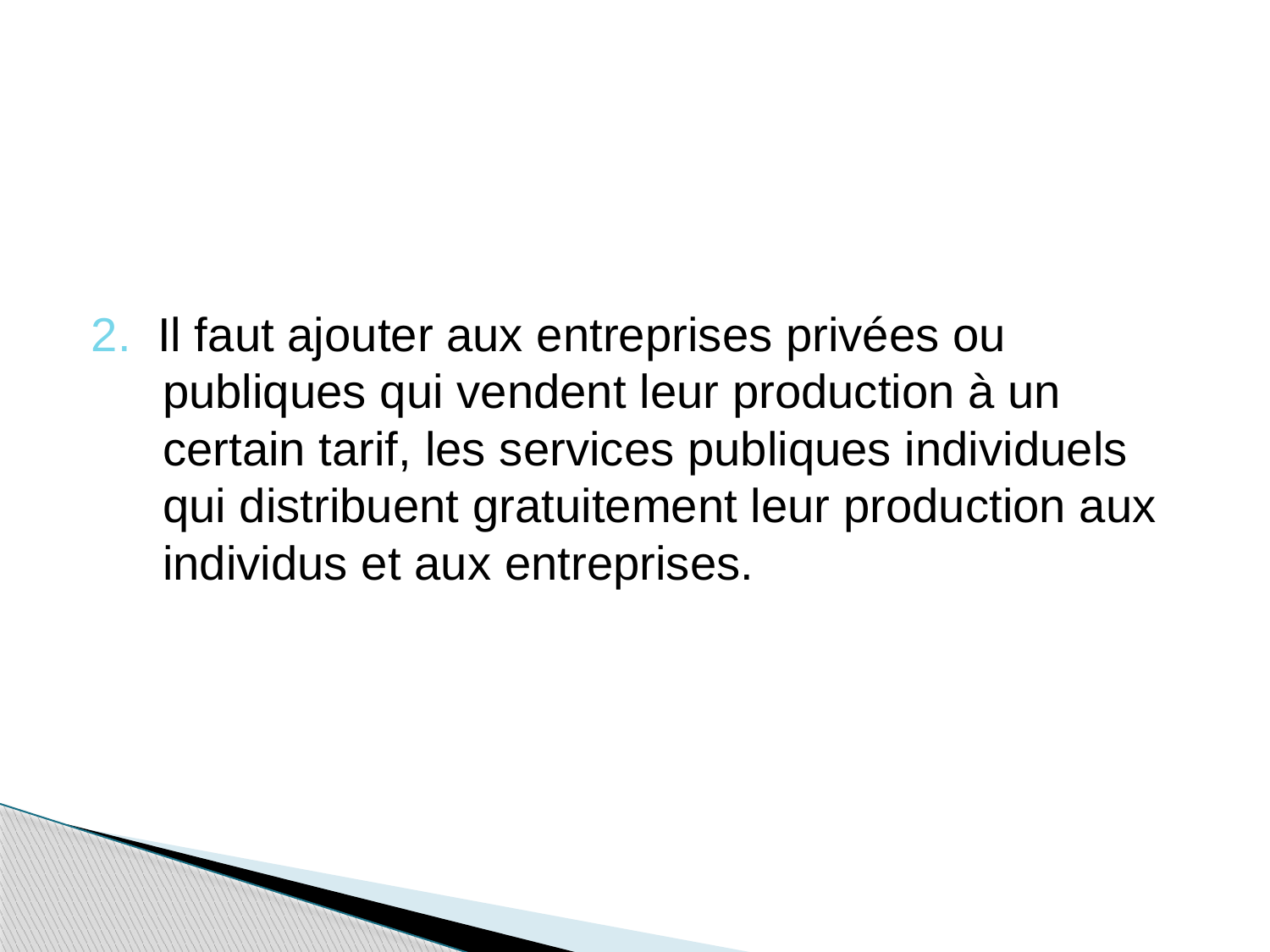

#
2.  Il faut ajouter aux entreprises privées ou publiques qui vendent leur production à un certain tarif, les services publiques individuels qui distribuent gratuitement leur production aux individus et aux entreprises.